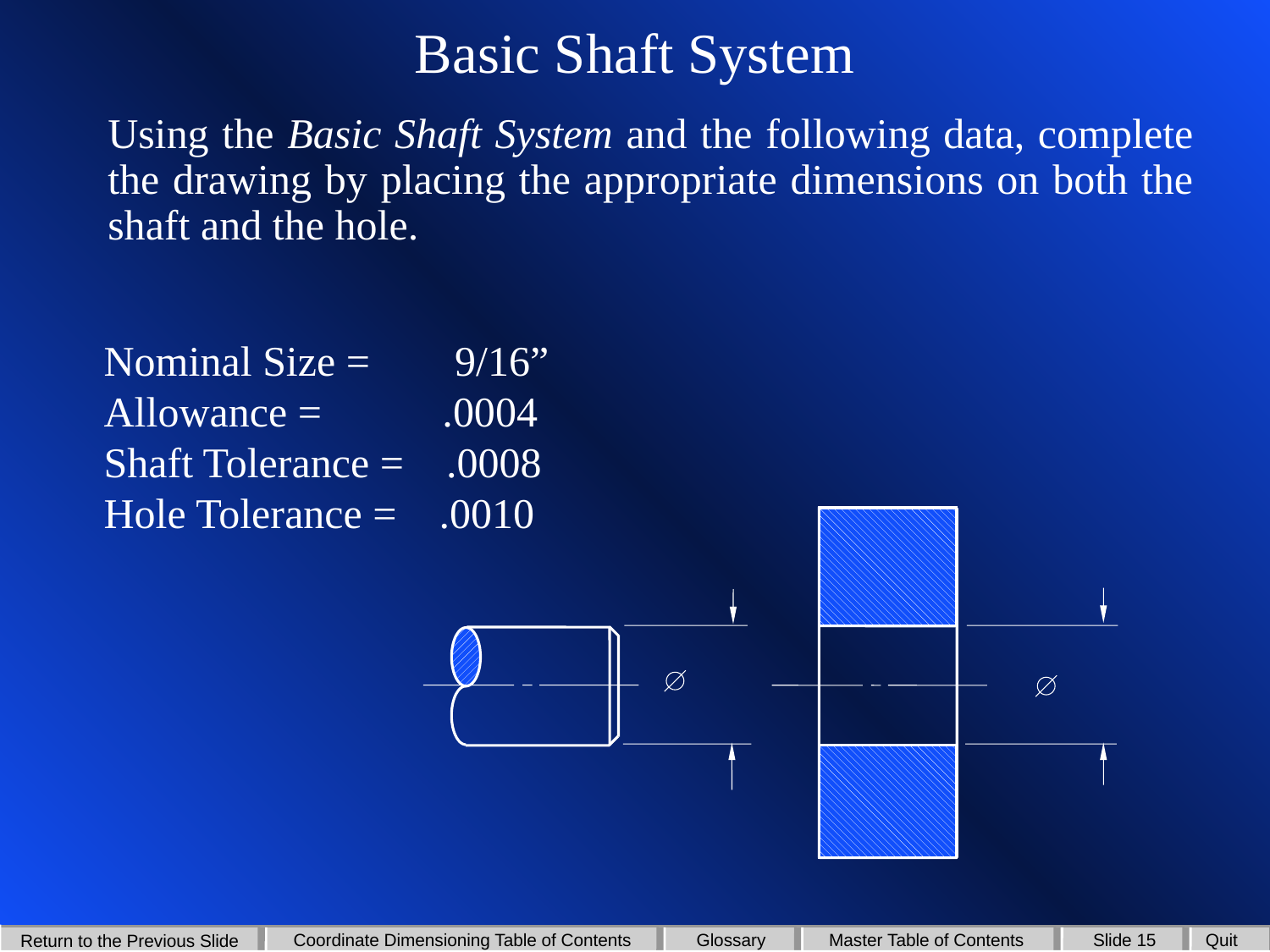

# Basic Shaft System
Using the Basic Shaft System and the following data, complete the drawing by placing the appropriate dimensions on both the shaft and the hole.
Nominal Size =        9/16”
Allowance =	        .0004
Shaft Tolerance =    .0008
Hole Tolerance =    .0010